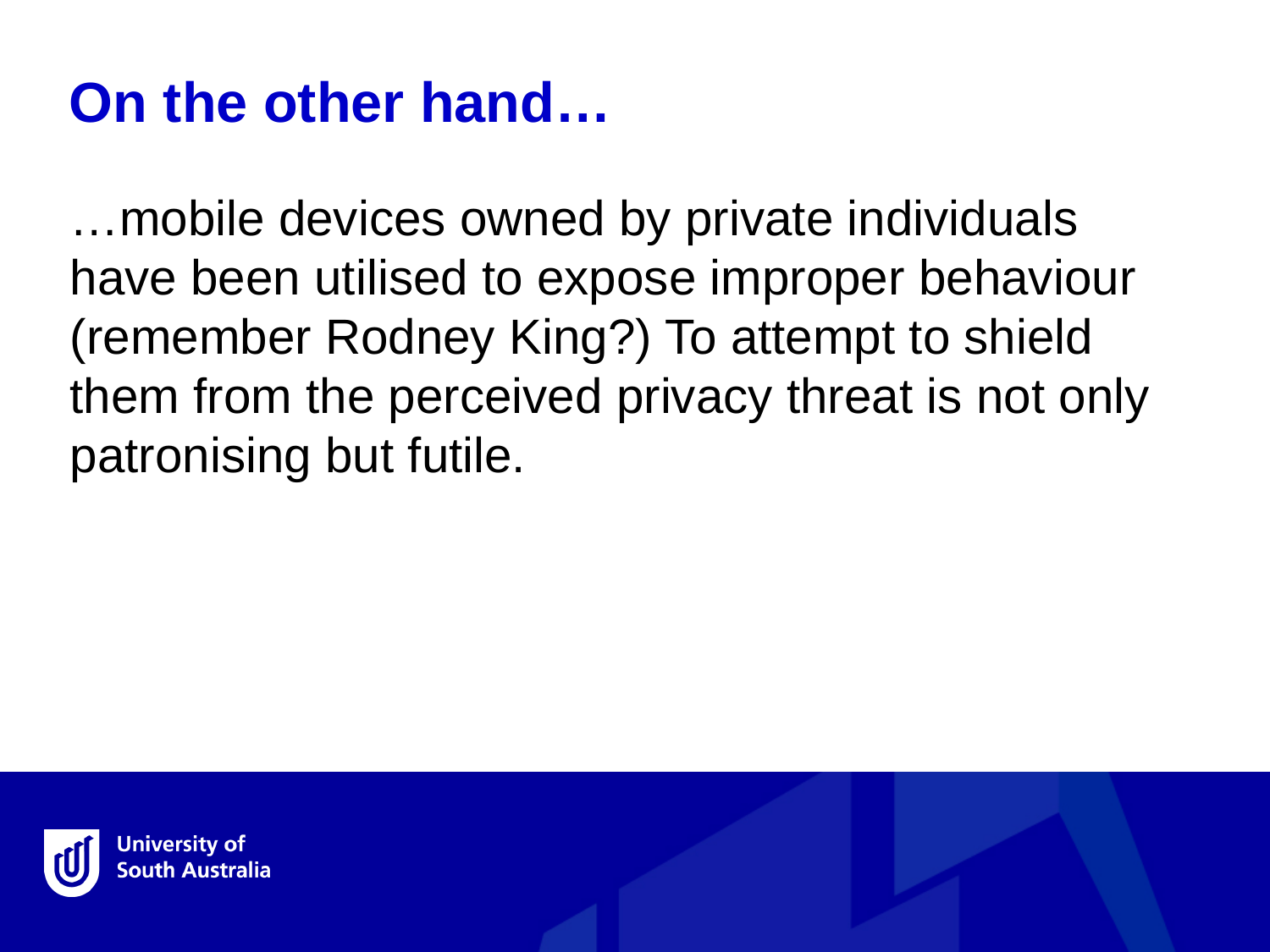

On the other hand…
…mobile devices owned by private individuals have been utilised to expose improper behaviour (remember Rodney King?) To attempt to shield them from the perceived privacy threat is not only patronising but futile.